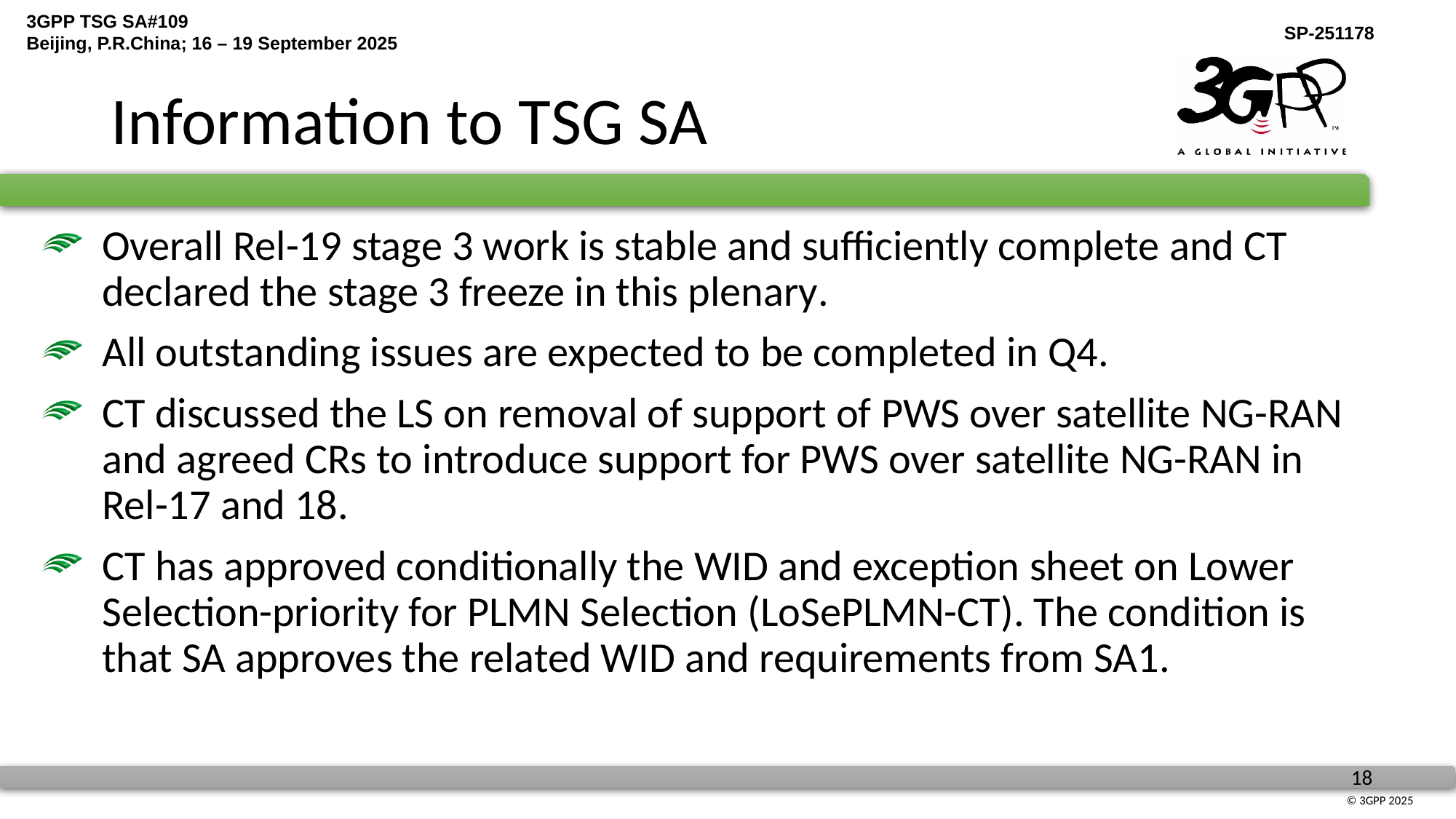

# Information to TSG SA
Overall Rel-19 stage 3 work is stable and sufficiently complete and CT declared the stage 3 freeze in this plenary.
All outstanding issues are expected to be completed in Q4.
CT discussed the LS on removal of support of PWS over satellite NG-RAN and agreed CRs to introduce support for PWS over satellite NG-RAN in Rel-17 and 18.
CT has approved conditionally the WID and exception sheet on Lower Selection-priority for PLMN Selection (LoSePLMN-CT). The condition is that SA approves the related WID and requirements from SA1.